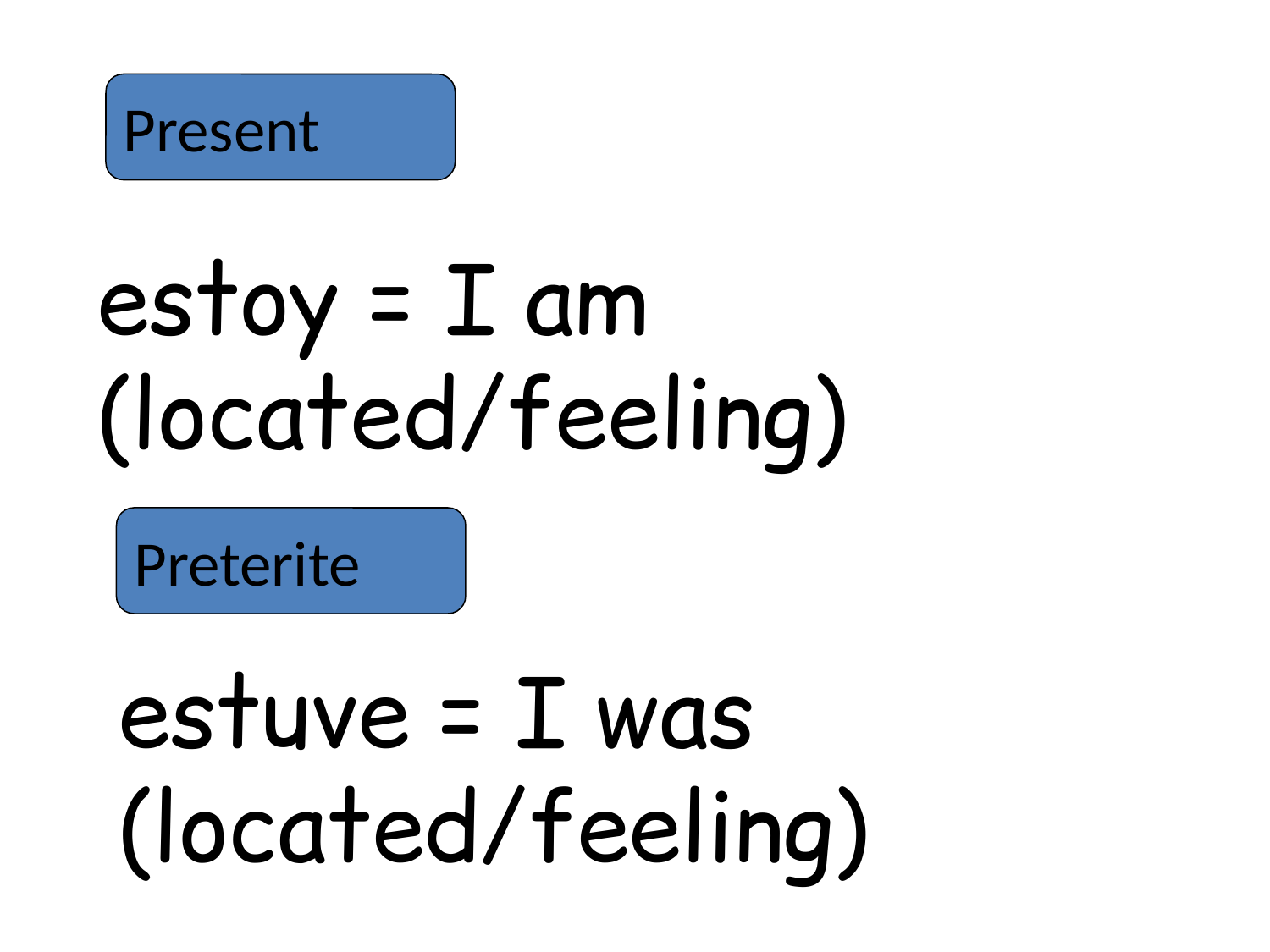

Present
estoy = I am (located/feeling)
Preterite
estuve = I was (located/feeling)